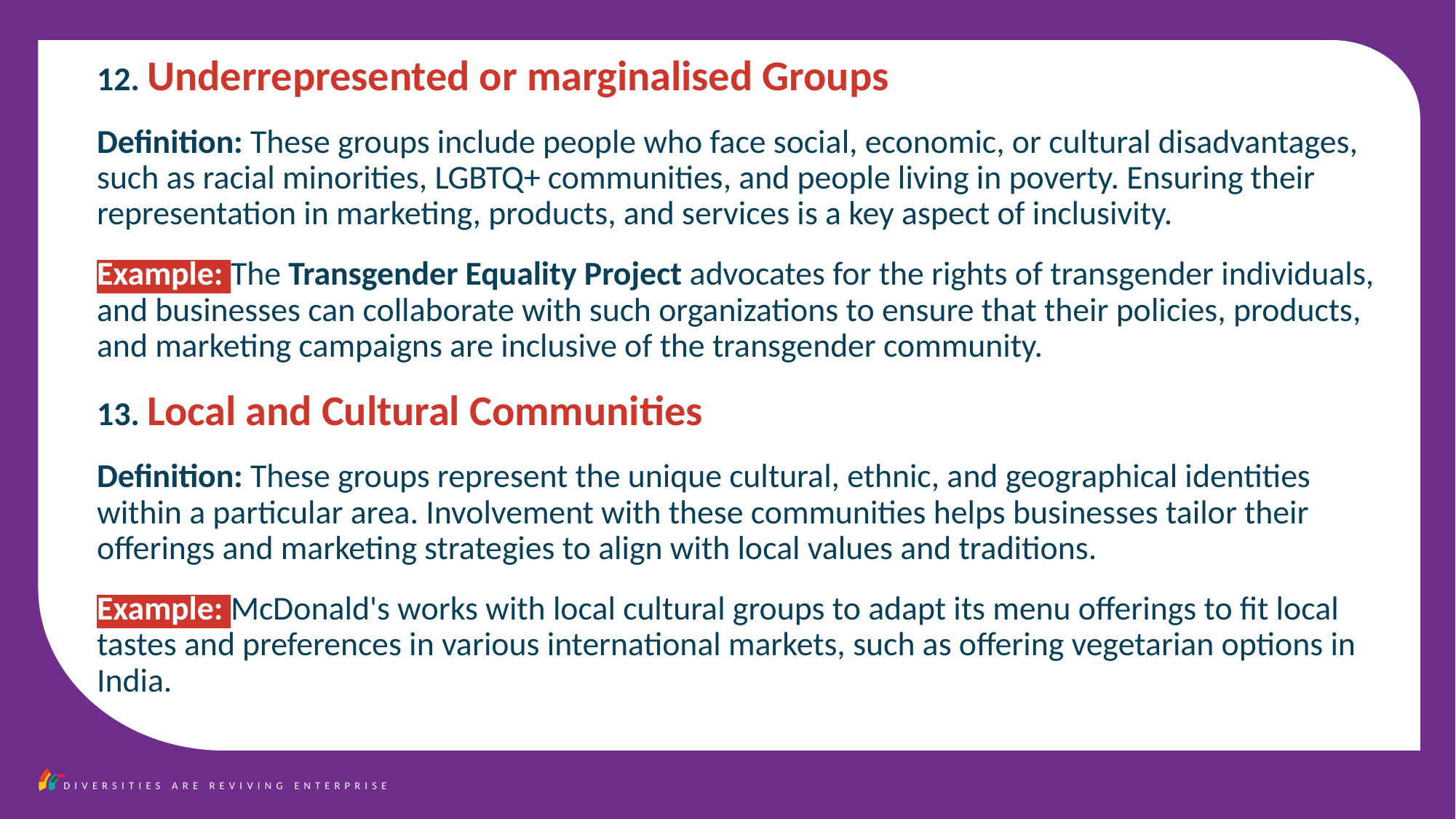

12. Underrepresented or marginalised Groups
Definition: These groups include people who face social, economic, or cultural disadvantages, such as racial minorities, LGBTQ+ communities, and people living in poverty. Ensuring their representation in marketing, products, and services is a key aspect of inclusivity.
Example: The Transgender Equality Project advocates for the rights of transgender individuals, and businesses can collaborate with such organizations to ensure that their policies, products, and marketing campaigns are inclusive of the transgender community.
13. Local and Cultural Communities
Definition: These groups represent the unique cultural, ethnic, and geographical identities within a particular area. Involvement with these communities helps businesses tailor their offerings and marketing strategies to align with local values and traditions.
Example: McDonald's works with local cultural groups to adapt its menu offerings to fit local tastes and preferences in various international markets, such as offering vegetarian options in India.